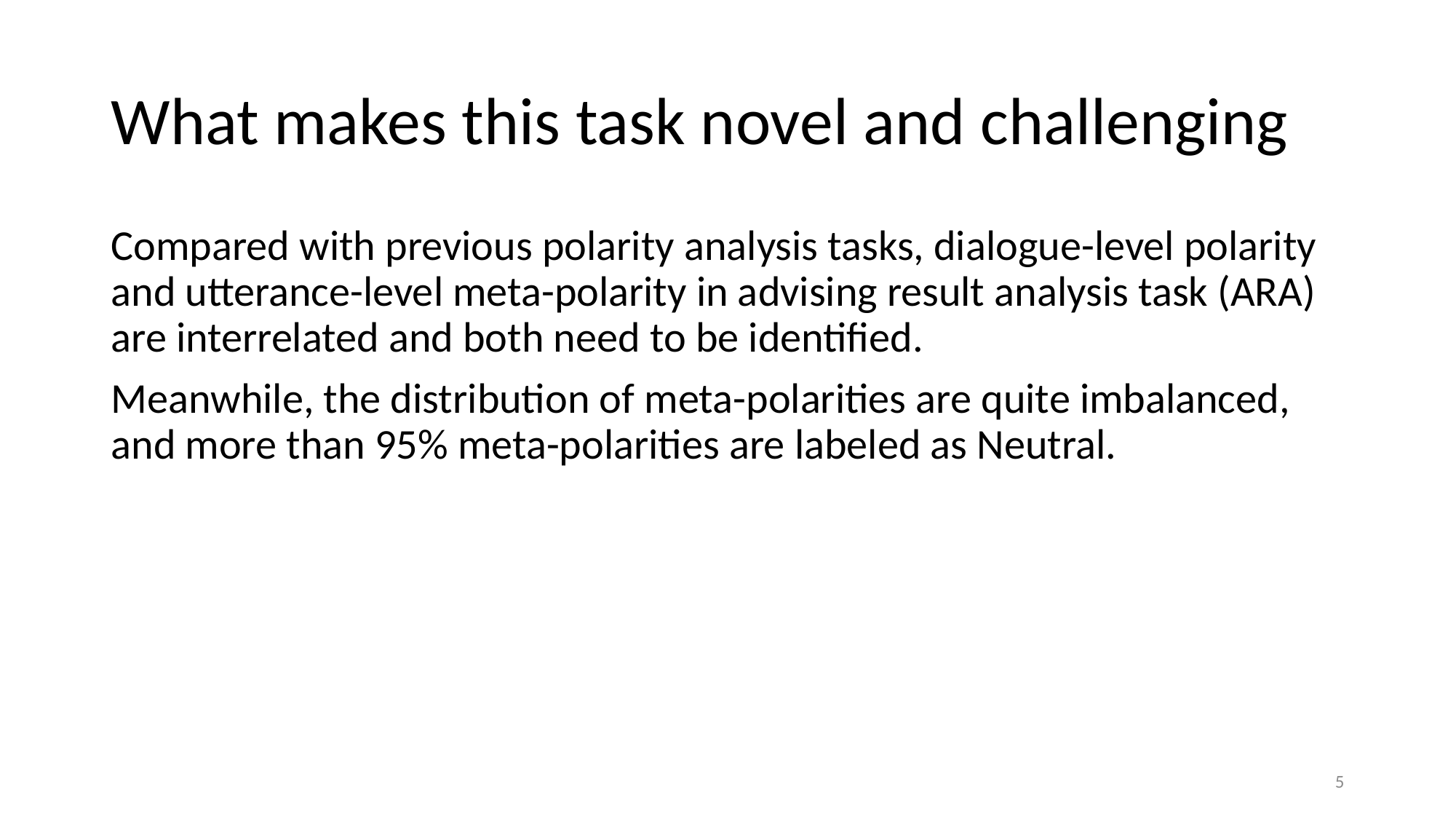

# What makes this task novel and challenging
Compared with previous polarity analysis tasks, dialogue-level polarity and utterance-level meta-polarity in advising result analysis task (ARA) are interrelated and both need to be identified.
Meanwhile, the distribution of meta-polarities are quite imbalanced, and more than 95% meta-polarities are labeled as Neutral.
5